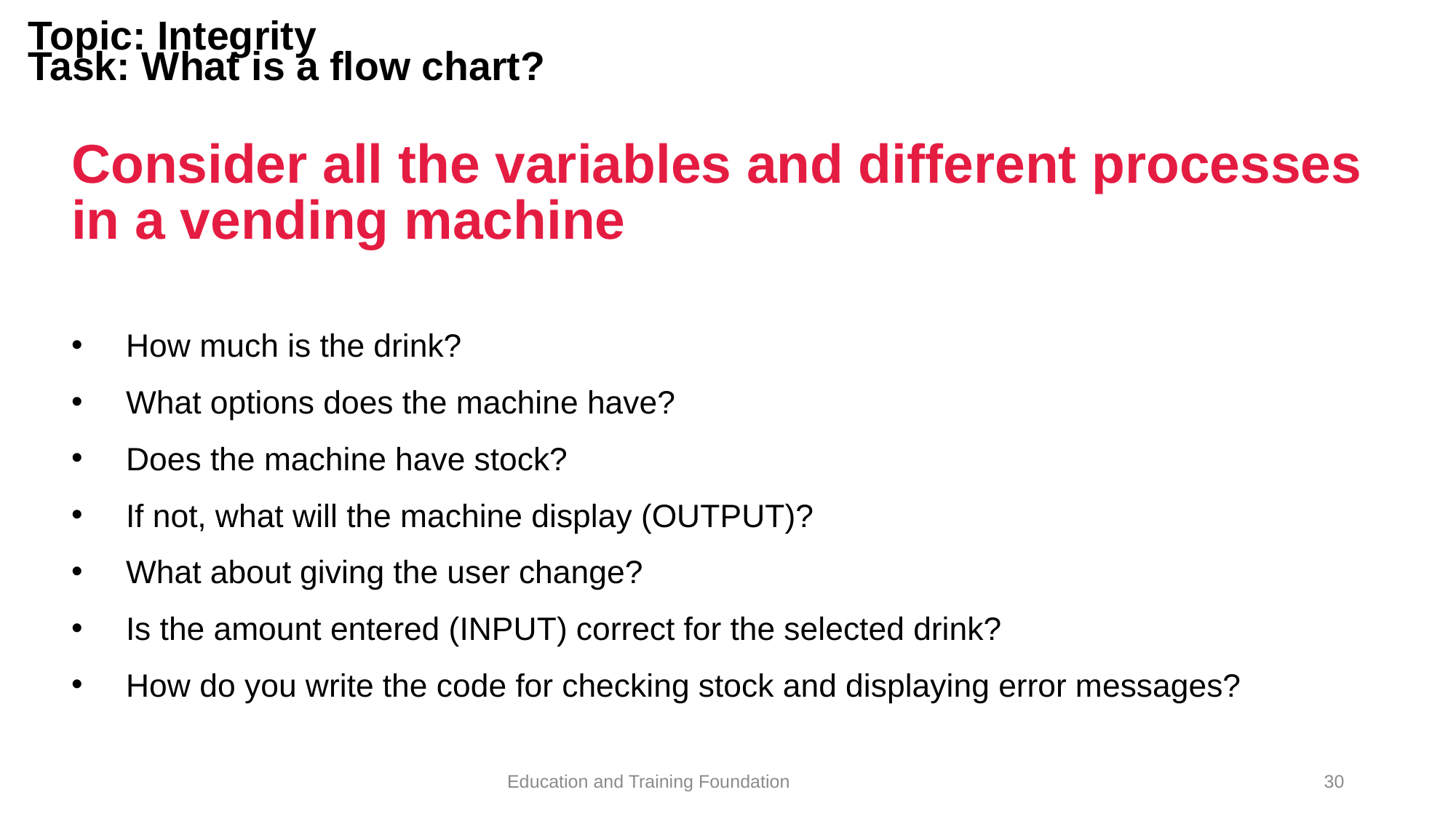

#
Topic: Integrity
Task: What is a flow chart?
Consider all the variables and different processes in a vending machine

How much is the drink?
What options does the machine have?
Does the machine have stock?
If not, what will the machine display (OUTPUT)?
What about giving the user change?
Is the amount entered (INPUT) correct for the selected drink?
How do you write the code for checking stock and displaying error messages?

30
Education and Training Foundation